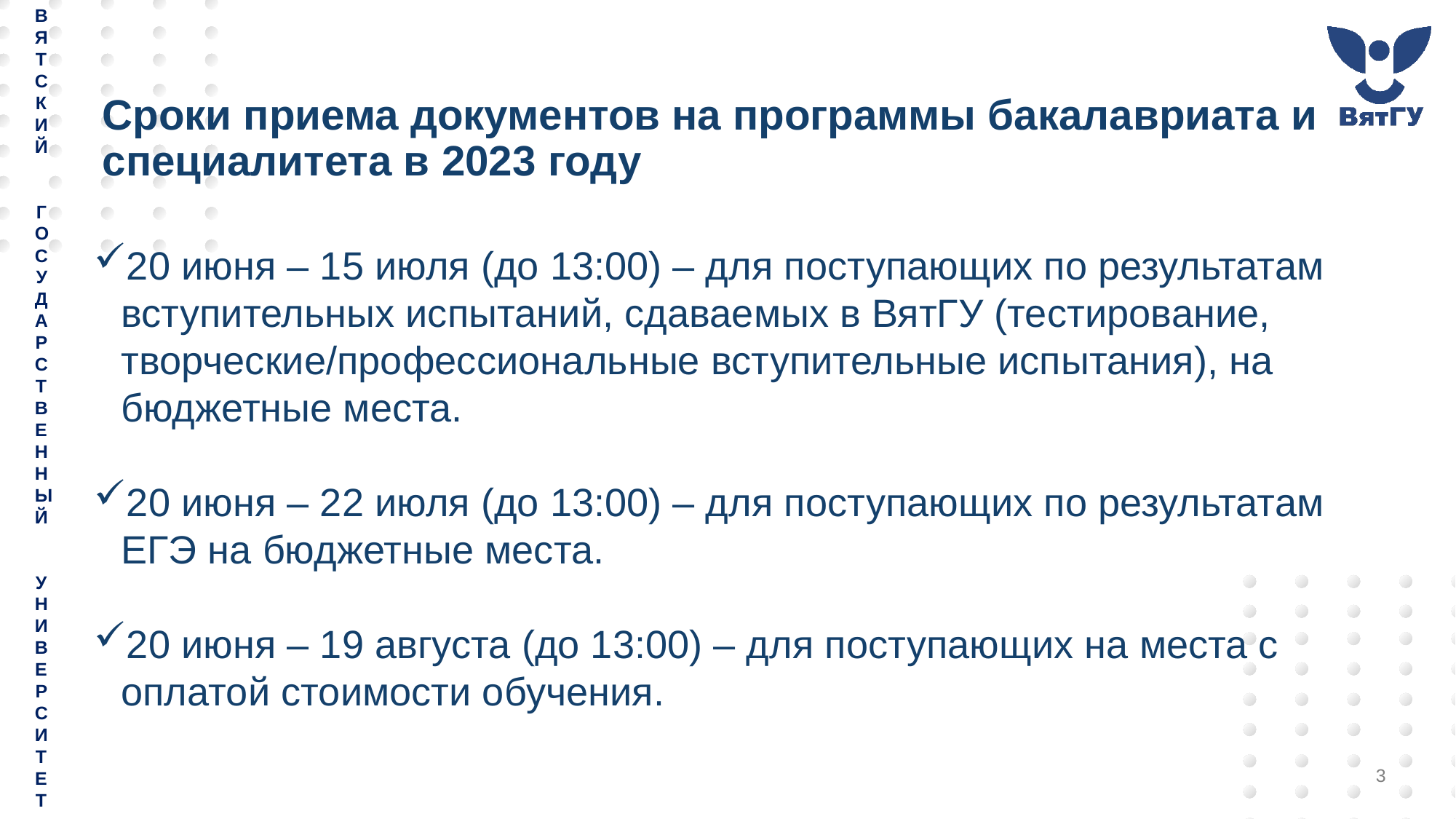

# Сроки приема документов на программы бакалавриата и специалитета в 2023 году
20 июня – 15 июля (до 13:00) – для поступающих по результатам вступительных испытаний, сдаваемых в ВятГУ (тестирование, творческие/профессиональные вступительные испытания), на бюджетные места.

20 июня – 22 июля (до 13:00) – для поступающих по результатам ЕГЭ на бюджетные места.

20 июня – 19 августа (до 13:00) – для поступающих на места с оплатой стоимости обучения.
3